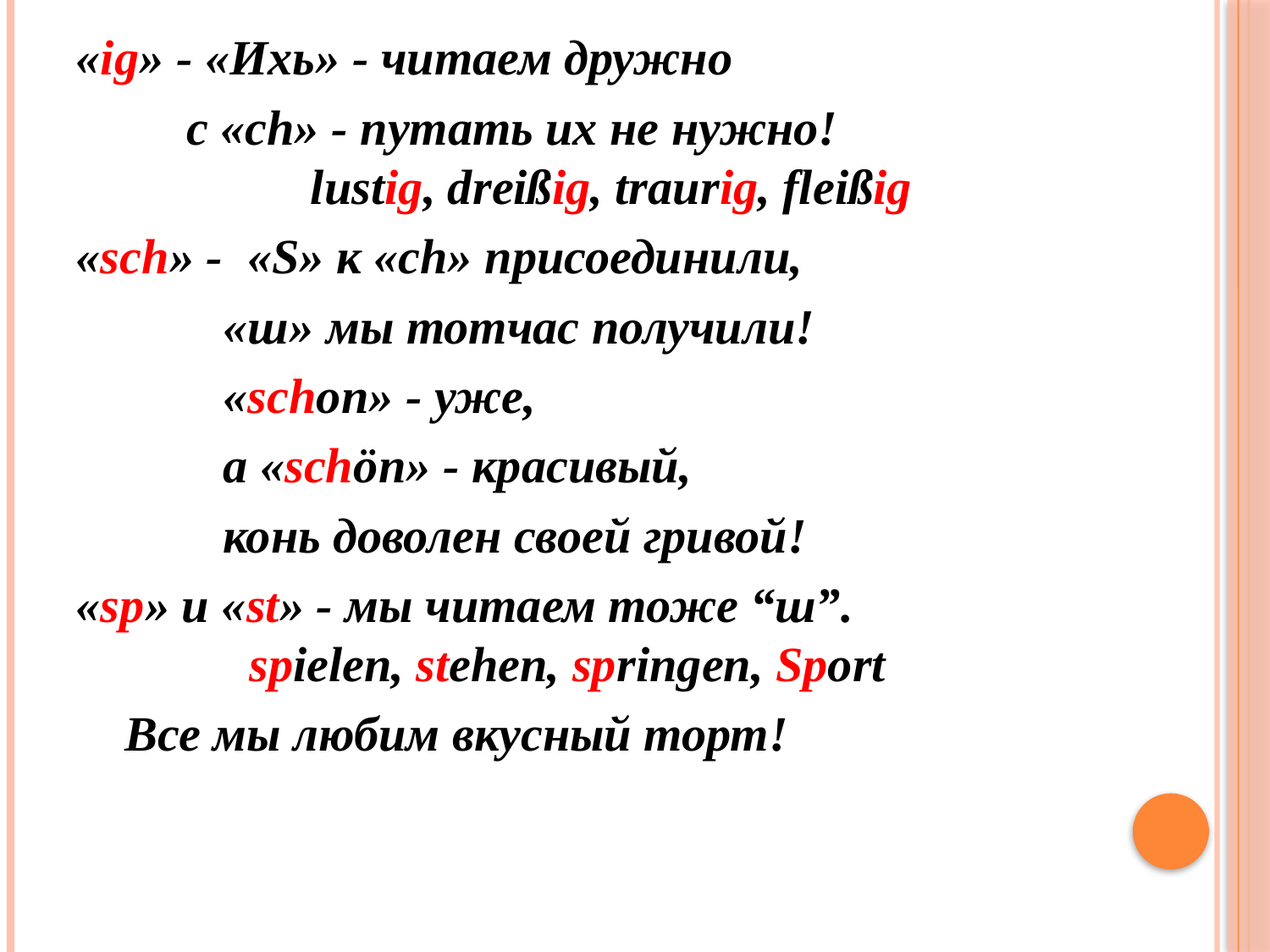

«ig» - «Ихь» - читаем дружно
         с «ch» - путать их не нужно!                                     lustig, dreißig, traurig, fleißig
«sch» -  «S» к «ch» присоединили,
            «ш» мы тотчас получили!
            «schon» - уже,
            а «schön» - красивый,
            конь доволен своей гривой!
«sp» и «st» - мы читаем тоже “ш”.                               spielen, stehen, springen, Sport
    Все мы любим вкусный торт!